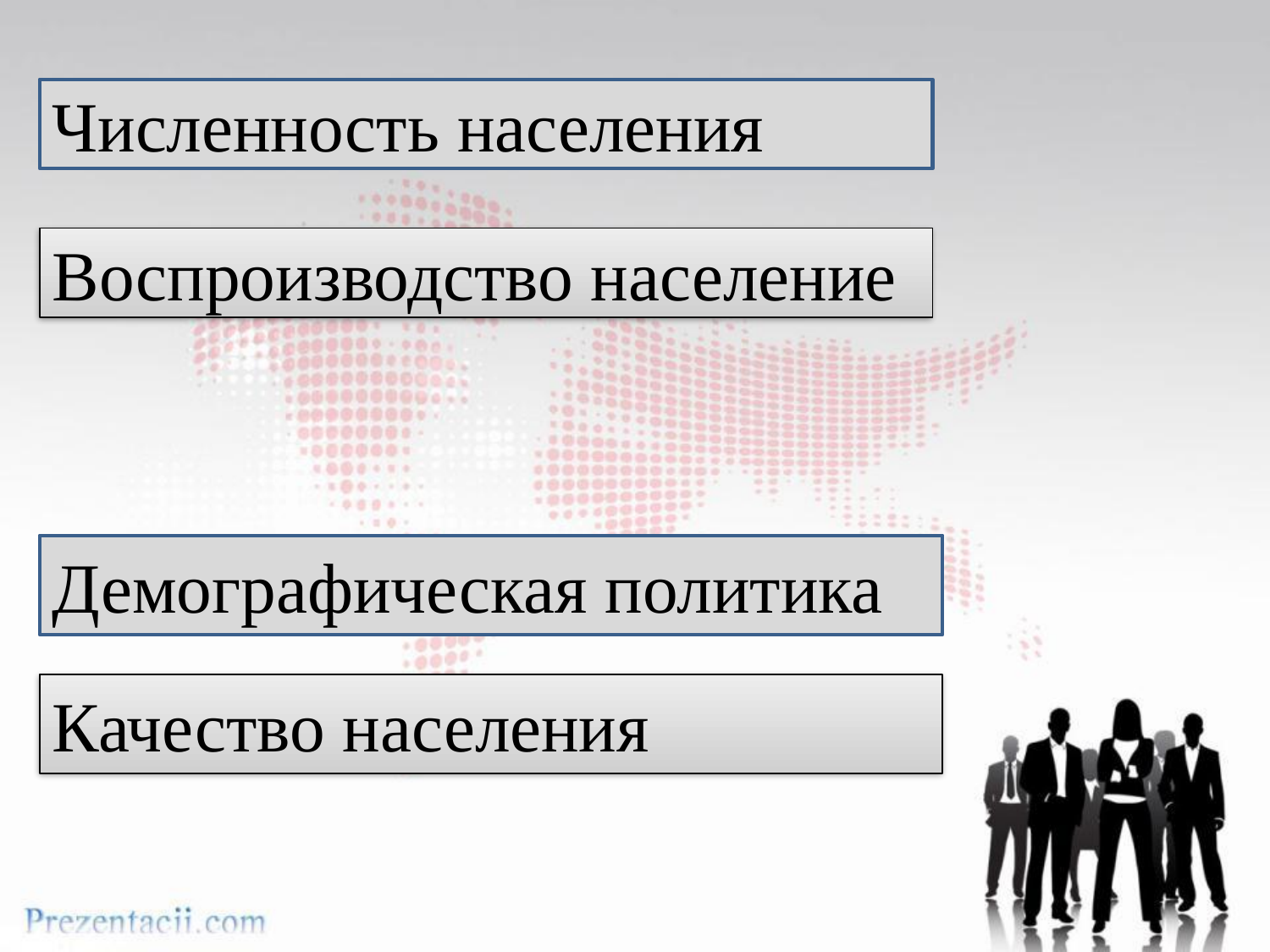

Численность населения
Воспроизводство население
Демографическая политика
Качество населения